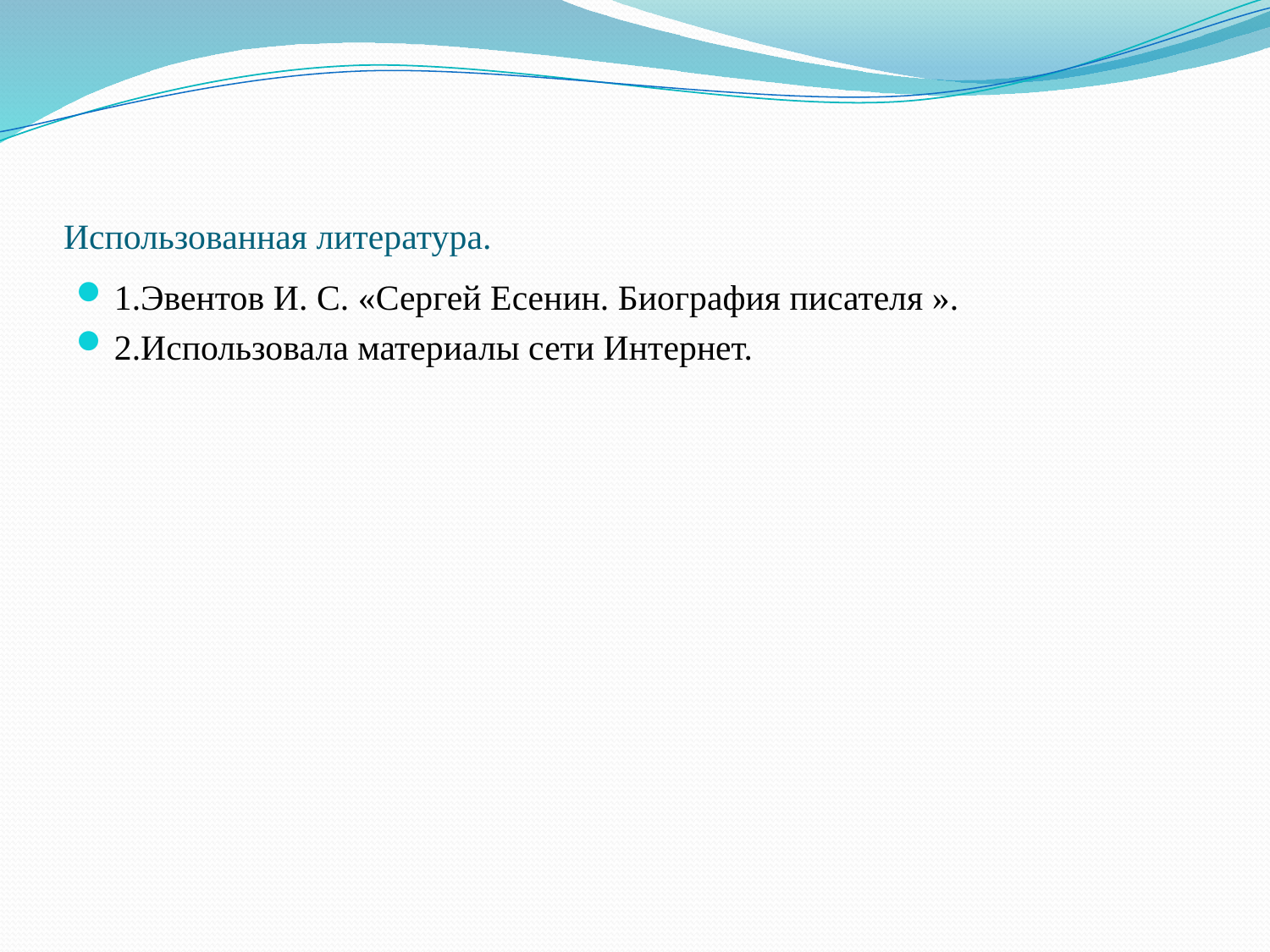

# Использованная литература.
1.Эвентов И. С. «Сергей Есенин. Биография писателя ».
2.Использовала материалы сети Интернет.